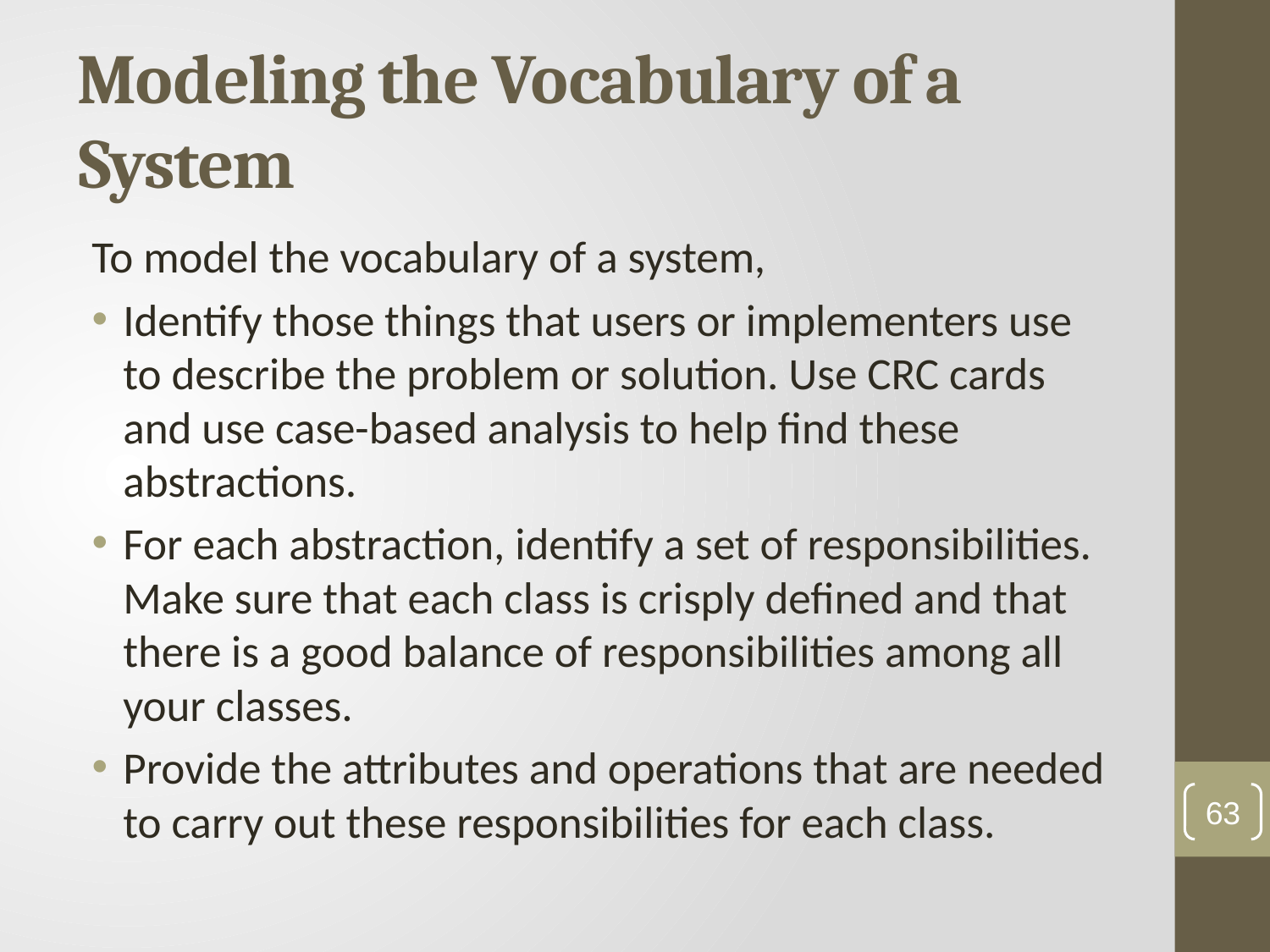

# Modeling the Vocabulary of a System
To model the vocabulary of a system,
Identify those things that users or implementers use to describe the problem or solution. Use CRC cards and use case-based analysis to help find these abstractions.
For each abstraction, identify a set of responsibilities. Make sure that each class is crisply defined and that there is a good balance of responsibilities among all your classes.
Provide the attributes and operations that are needed to carry out these responsibilities for each class.

63